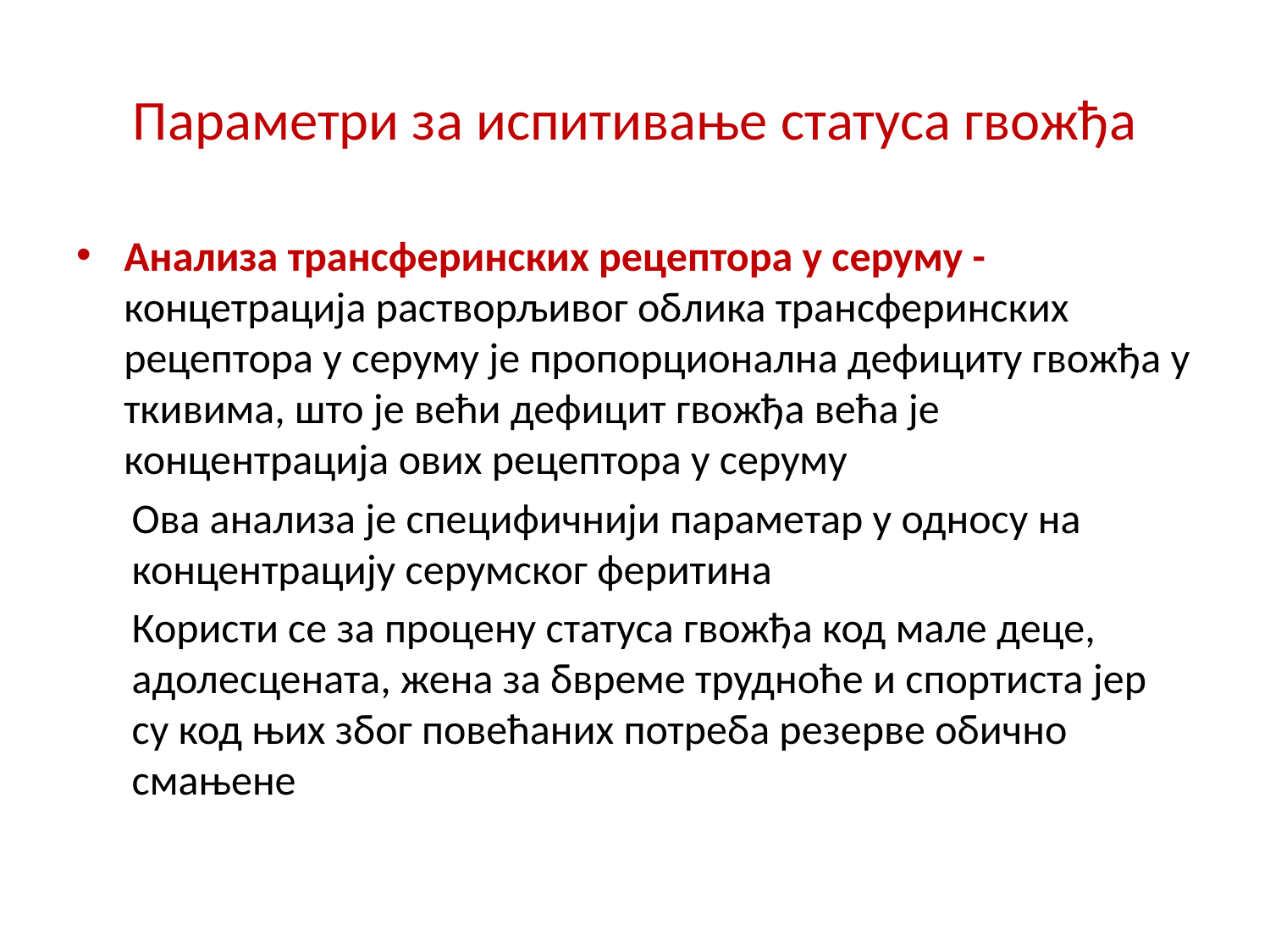

# Параметри за испитивање статуса гвожђа
Анализа трансферинских рецептора у серуму - концетрација растворљивог облика трансферинских рецептора у серуму је пропорционална дефициту гвожђа у ткивима, што је већи дефицит гвожђа већа је концентрација ових рецептора у серуму
Ова анализа је специфичнији параметар у односу на концентрацију серумског феритина
Користи се за процену статуса гвожђа код мале деце, адолесцената, жена за бвреме трудноће и спортиста јер су код њих због повећаних потреба резерве обично смањене